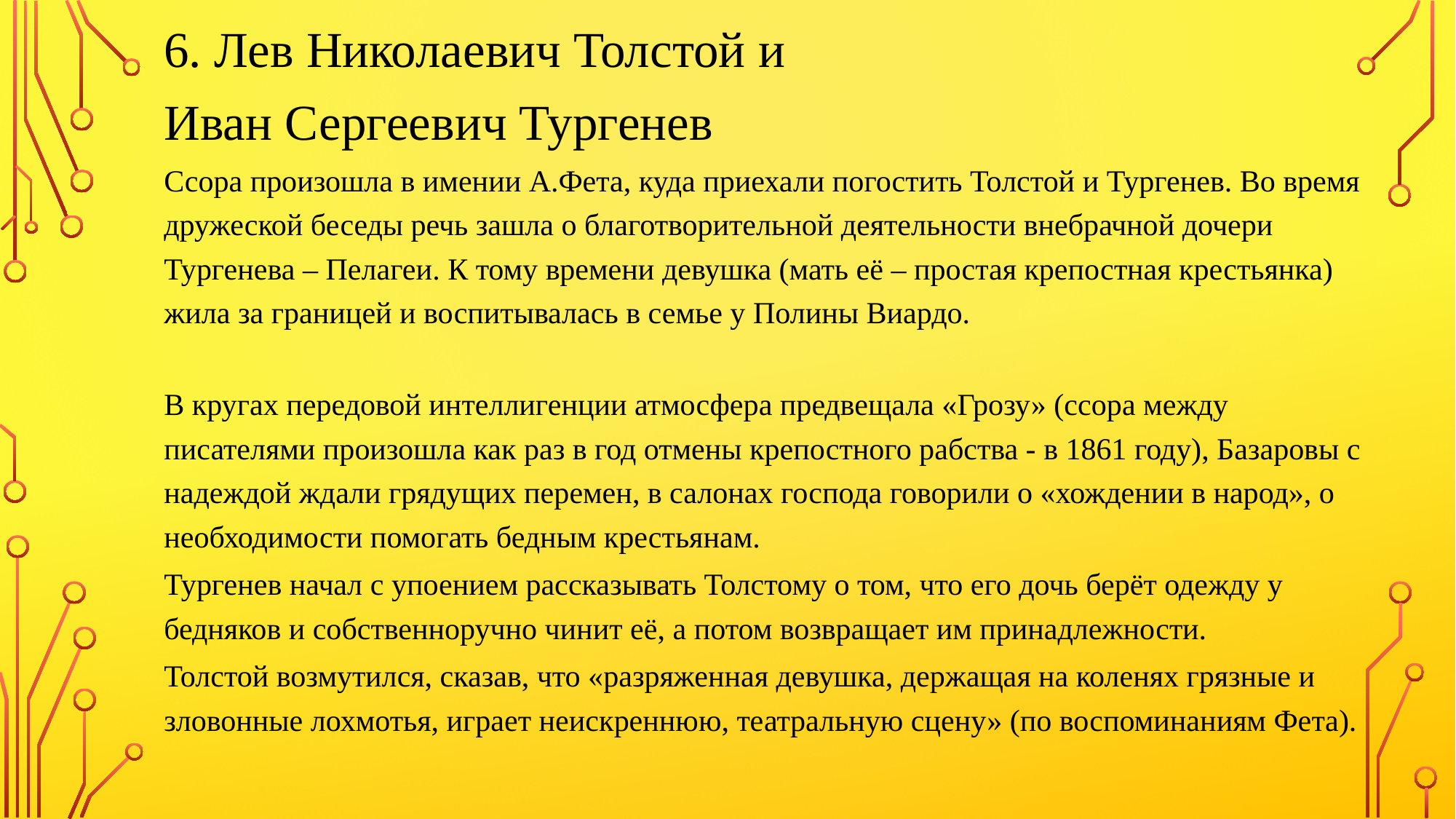

6. Лев Николаевич Толстой и
Иван Сергеевич Тургенев
Ссора произошла в имении А.Фета, куда приехали погостить Толстой и Тургенев. Во время дружеской беседы речь зашла о благотворительной деятельности внебрачной дочери Тургенева – Пелагеи. К тому времени девушка (мать её – простая крепостная крестьянка) жила за границей и воспитывалась в семье у Полины Виардо.
В кругах передовой интеллигенции атмосфера предвещала «Грозу» (ссора между писателями произошла как раз в год отмены крепостного рабства - в 1861 году), Базаровы с надеждой ждали грядущих перемен, в салонах господа говорили о «хождении в народ», о необходимости помогать бедным крестьянам.
Тургенев начал с упоением рассказывать Толстому о том, что его дочь берёт одежду у бедняков и собственноручно чинит её, а потом возвращает им принадлежности.
Толстой возмутился, сказав, что «разряженная девушка, держащая на коленях грязные и зловонные лохмотья, играет неискреннюю, театральную сцену» (по воспоминаниям Фета).